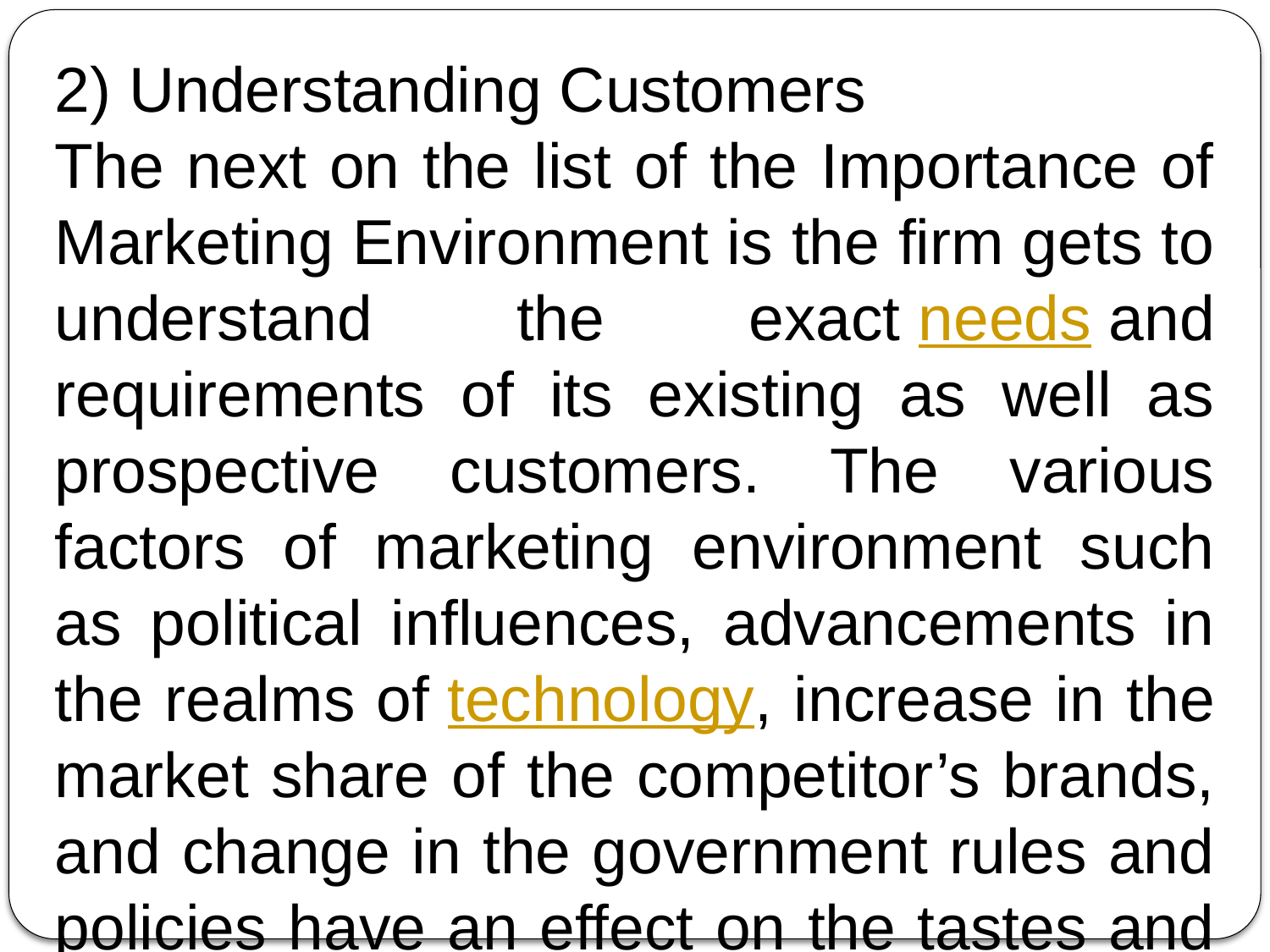

2) Understanding Customers
The next on the list of the Importance of Marketing Environment is the firm gets to understand the exact needs and requirements of its existing as well as prospective customers. The various factors of marketing environment such as political influences, advancements in the realms of technology, increase in the market share of the competitor’s brands, and change in the government rules and policies have an effect on the tastes and preferences of the customers.